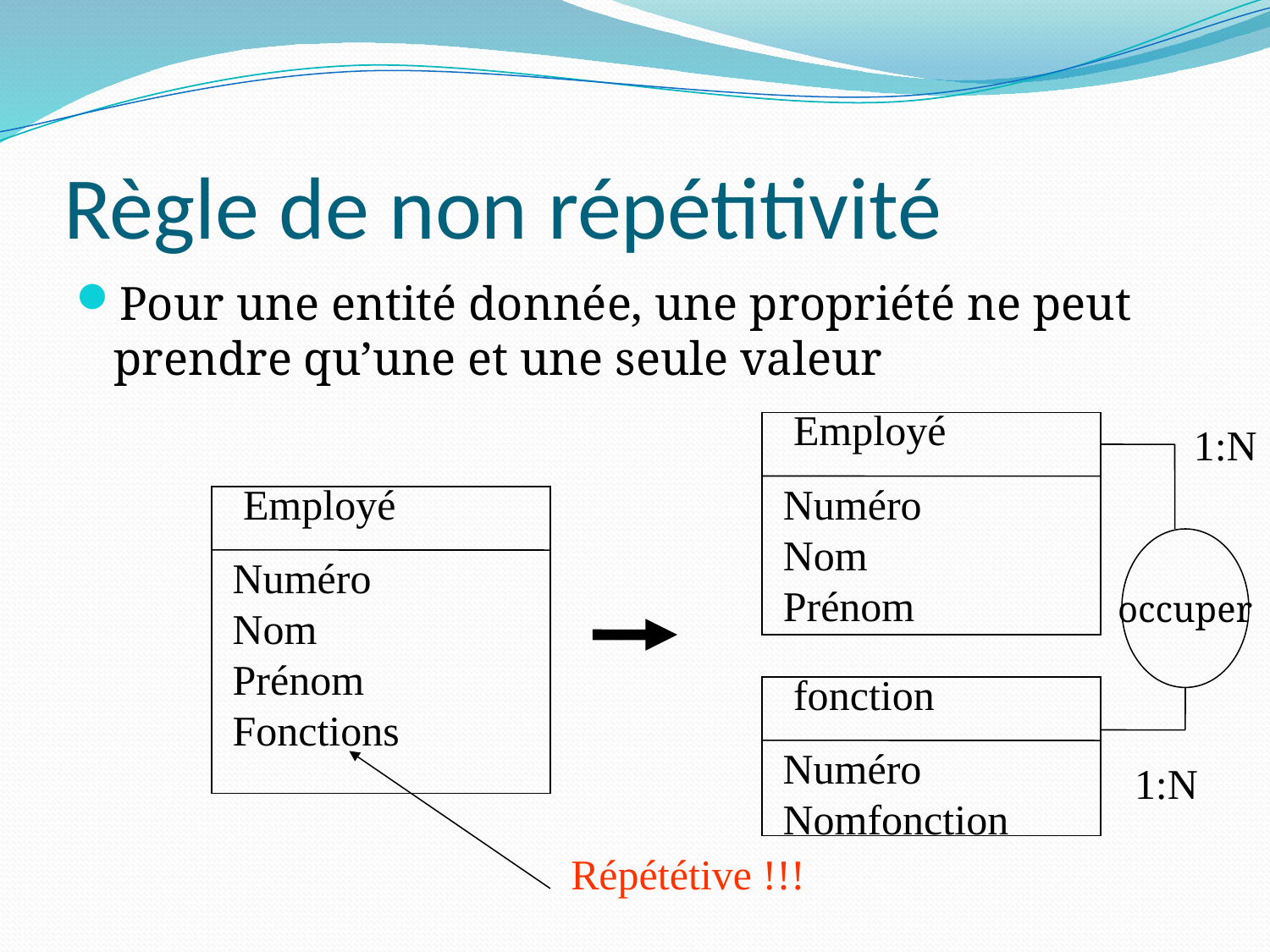

# Règle de non répétitivité
Pour une entité donnée, une propriété ne peut prendre qu’une et une seule valeur

Employé

1:N

Employé
Numéro
Nom
Prénom

occuper
Numéro
Nom
Prénom
Fonctions

fonction

Numéro
Nomfonction

1:N
Répététive !!!